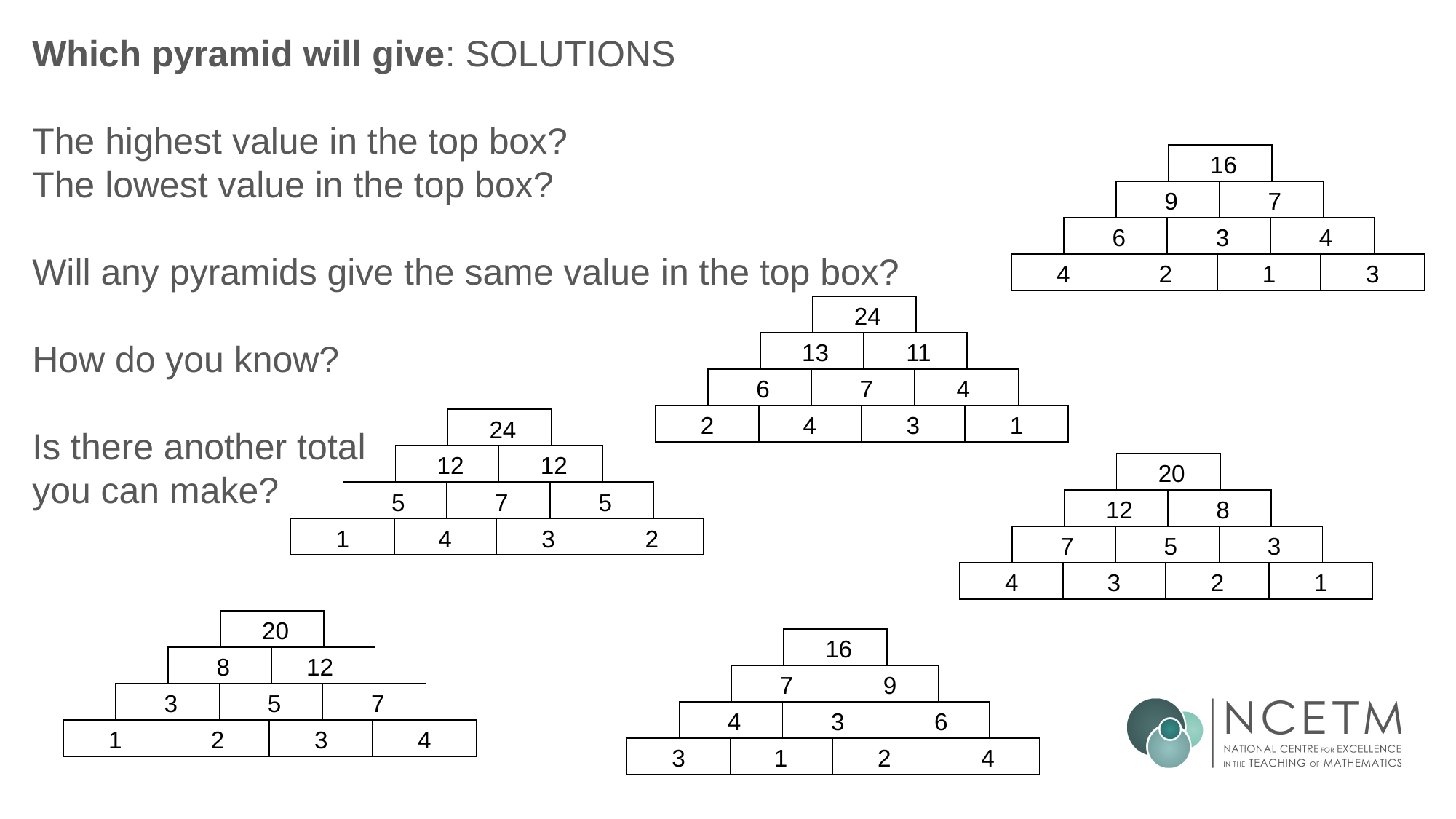

# Which pyramid will give: SOLUTIONS The highest value in the top box? The lowest value in the top box? Will any pyramids give the same value in the top box? How do you know? Is there another total you can make?
 16
 9
 7
 6
 3
 4
4
2
1
3
 24
 13
 11
 6
 7
4
2
4
3
1
 24
 12
 12
 20
 5
 7
 5
 12
 8
1
4
3
2
 7
 5
 3
4
3
2
1
 20
 16
 8
12
 7
 9
 3
 5
 7
 4
 3
 6
1
2
3
4
3
1
2
4